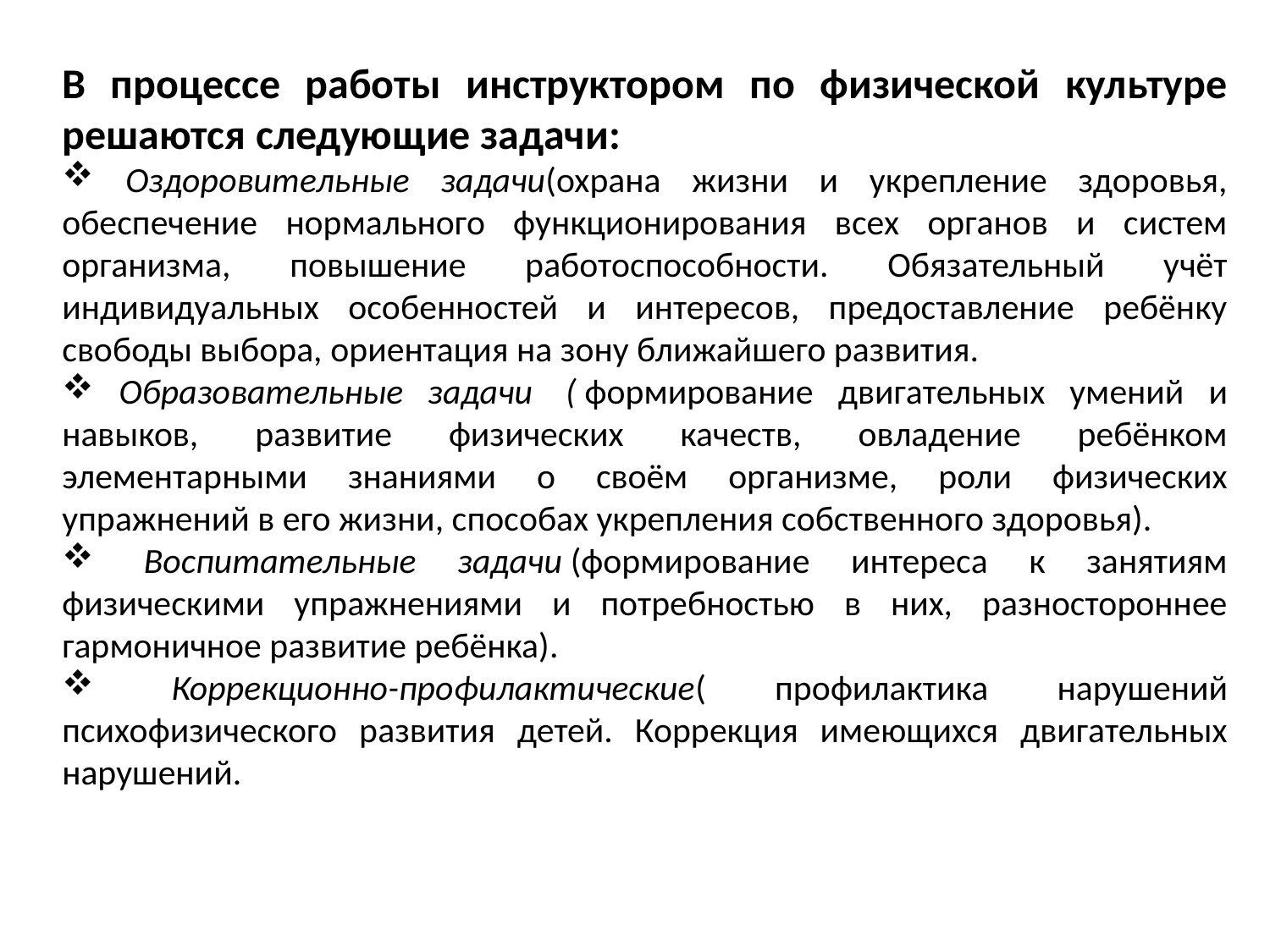

В процессе работы инструктором по физической культуре решаются следующие задачи:
 Оздоровительные задачи(охрана жизни и укрепление здоровья, обеспечение нормального функционирования всех органов и систем организма, повышение работоспособности. Обязательный учёт индивидуальных особенностей и интересов, предоставление ребёнку свободы выбора, ориентация на зону ближайшего развития.
 Образовательные задачи  ( формирование двигательных умений и навыков, развитие физических качеств, овладение ребёнком элементарными знаниями о своём организме, роли физических упражнений в его жизни, способах укрепления собственного здоровья).
  Воспитательные задачи (формирование интереса к занятиям физическими упражнениями и потребностью в них, разностороннее гармоничное развитие ребёнка).
  Коррекционно-профилактические( профилактика нарушений психофизического развития детей. Коррекция имеющихся двигательных нарушений.